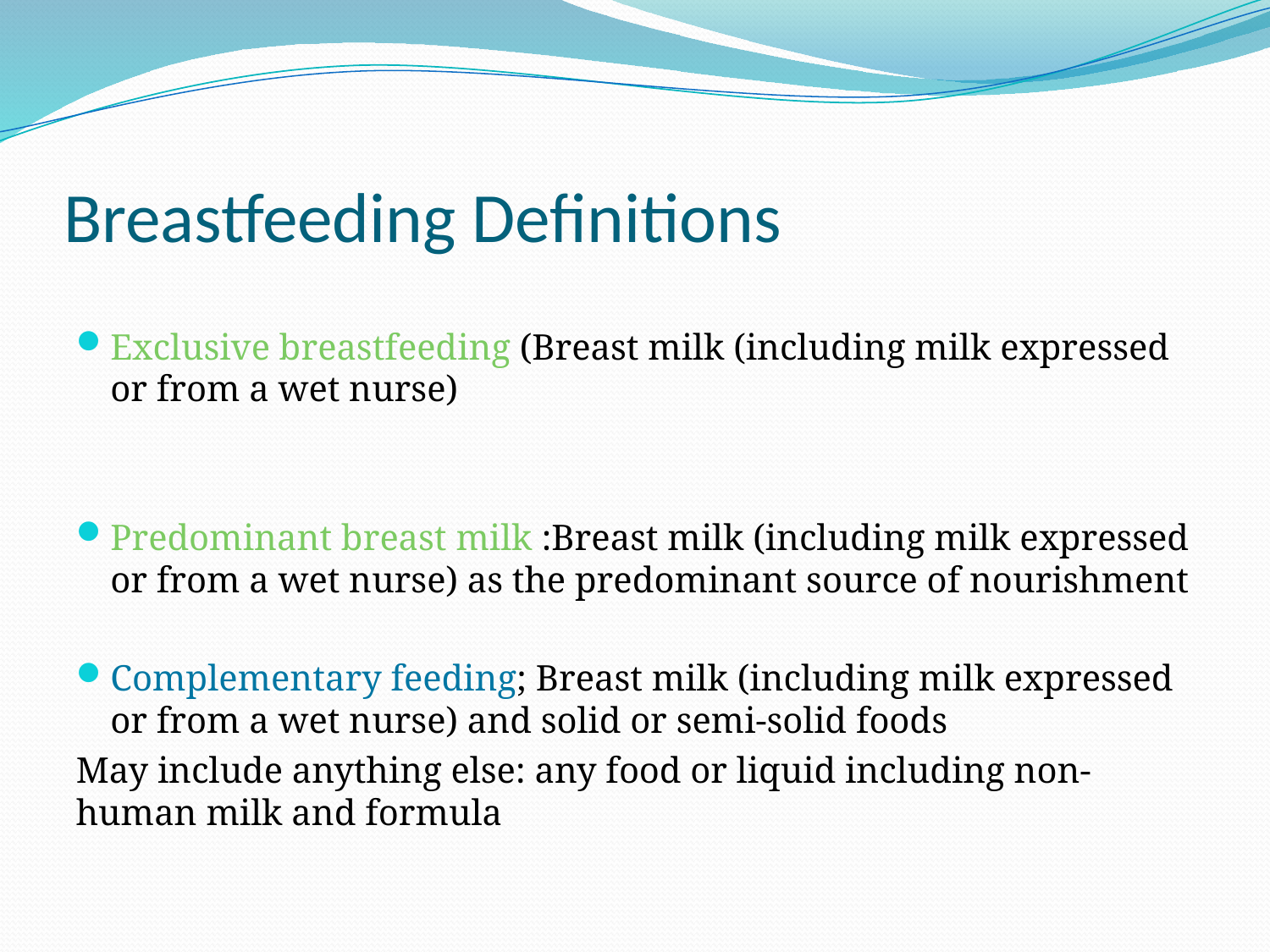

# Breastfeeding Definitions

Exclusive breastfeeding (Breast milk (including milk expressed or from a wet nurse)

Predominant breast milk :Breast milk (including milk expressed or from a wet nurse) as the predominant source of nourishment

Complementary feeding; Breast milk (including milk expressed or from a wet nurse) and solid or semi-solid foods
May include anything else: any food or liquid including non-human milk and formula